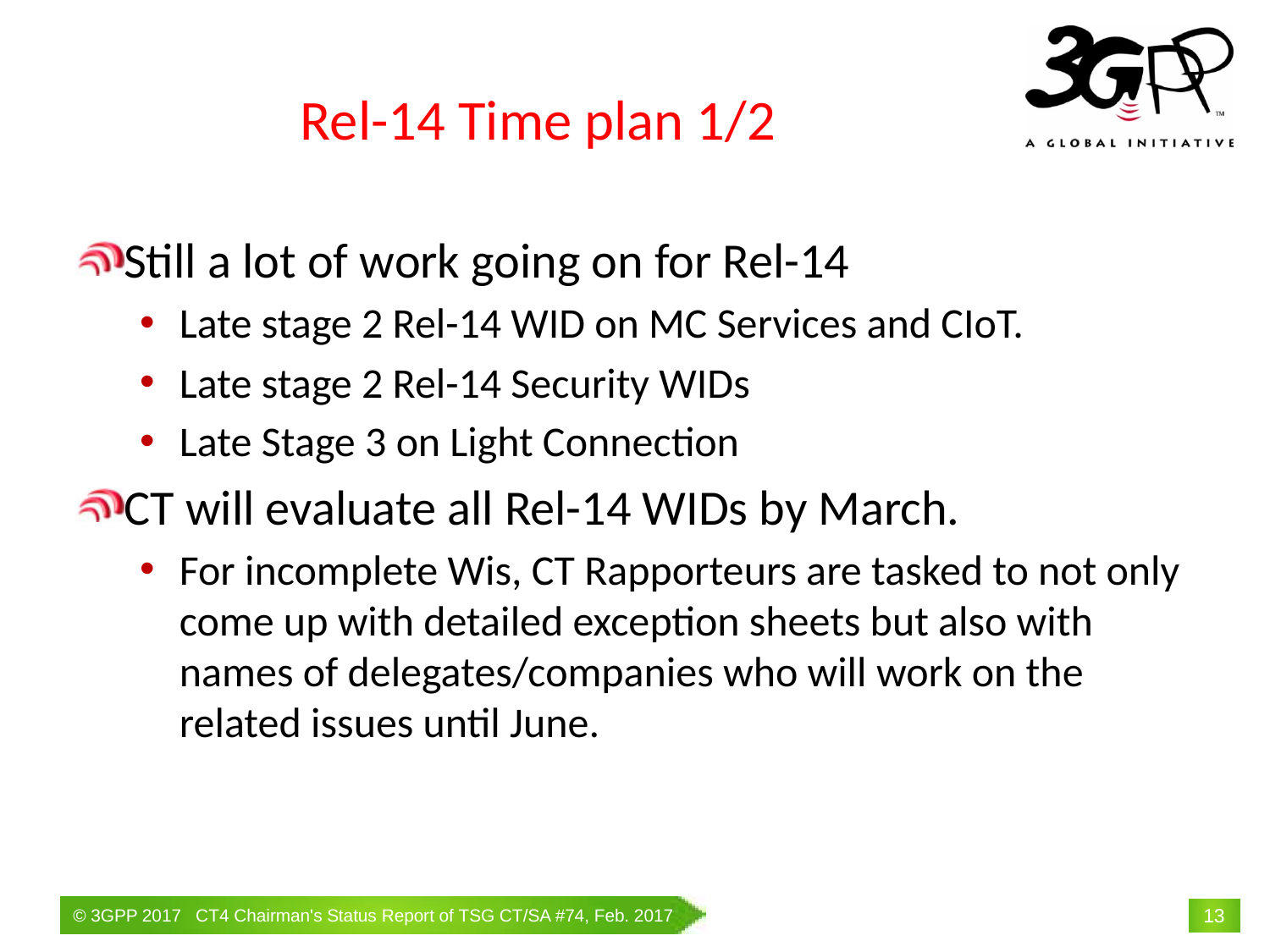

# Rel-14 Time plan 1/2
Still a lot of work going on for Rel-14
Late stage 2 Rel-14 WID on MC Services and CIoT.
Late stage 2 Rel-14 Security WIDs
Late Stage 3 on Light Connection
CT will evaluate all Rel-14 WIDs by March.
For incomplete Wis, CT Rapporteurs are tasked to not only come up with detailed exception sheets but also with names of delegates/companies who will work on the related issues until June.